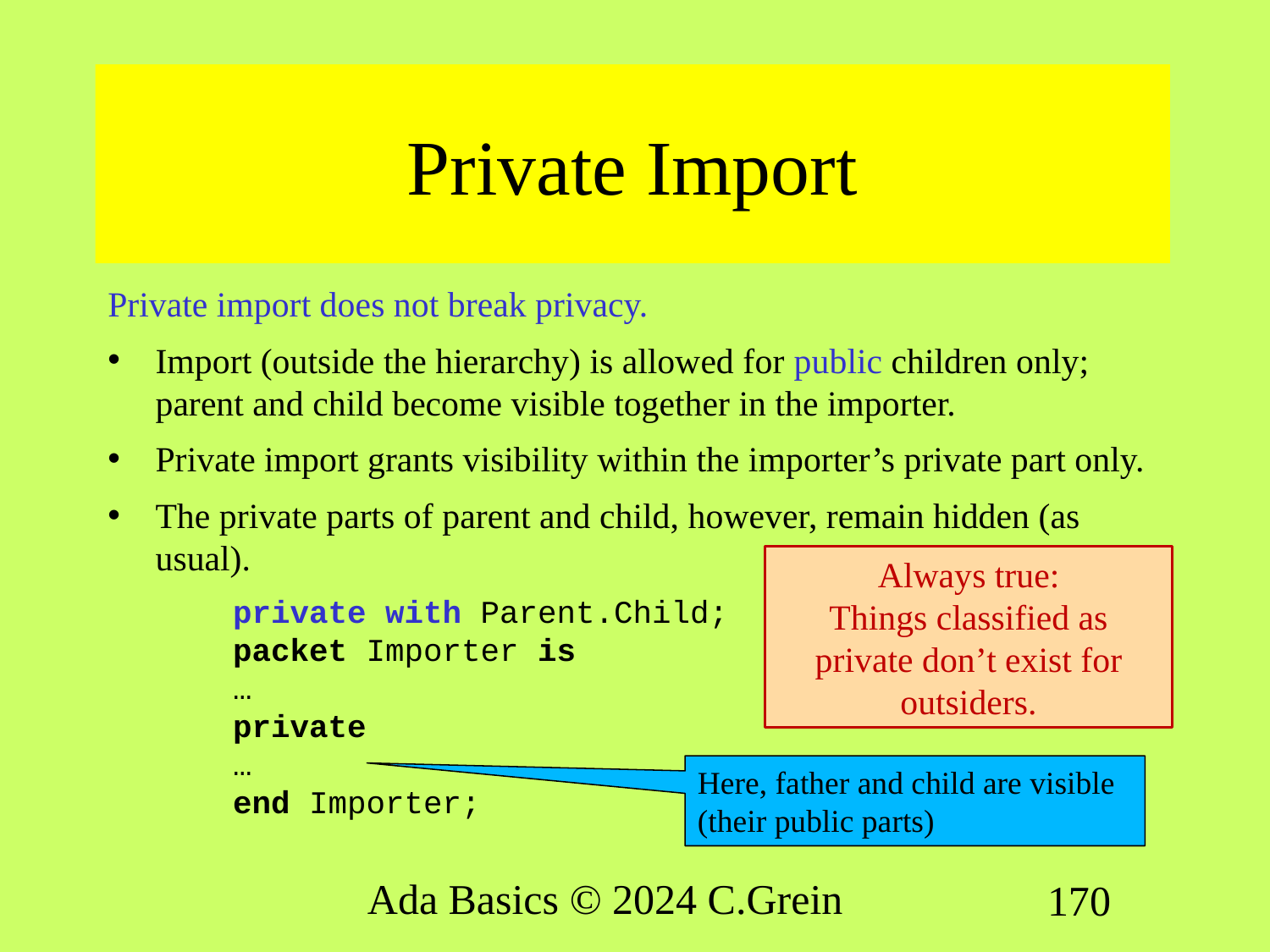

# Private Import
Private import does not break privacy.
Import (outside the hierarchy) is allowed for public children only; parent and child become visible together in the importer.
Private import grants visibility within the importer’s private part only.
The private parts of parent and child, however, remain hidden (as usual).
private with Parent.Child;
packet Importer is
…
private
…
end Importer;
Always true:
Things classified as private don’t exist for outsiders.
Here, father and child are visible (their public parts)
Ada Basics © 2024 C.Grein
170